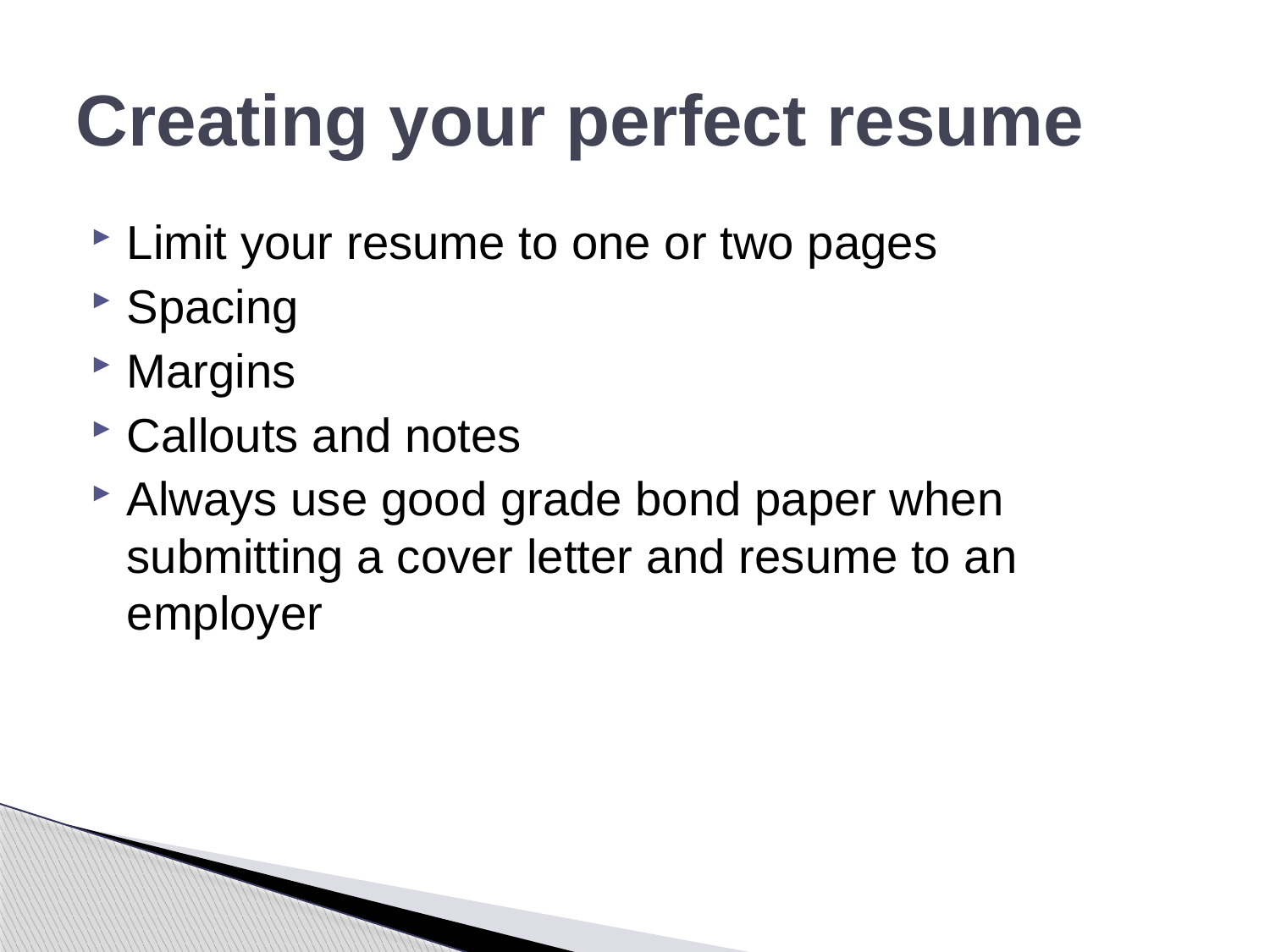

# Creating your perfect resume
Limit your resume to one or two pages
Spacing
Margins
Callouts and notes
Always use good grade bond paper when submitting a cover letter and resume to an employer